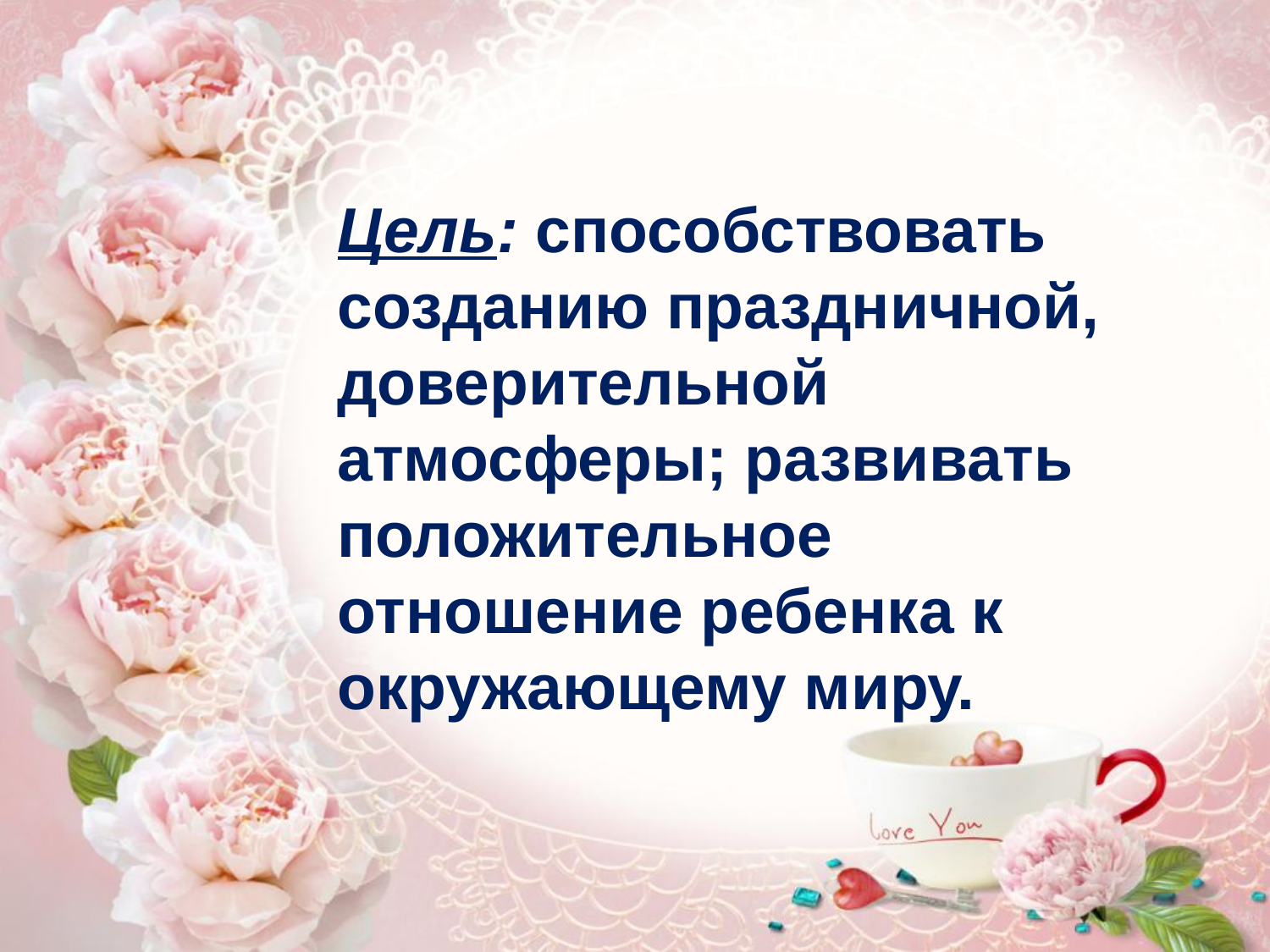

Цель: способствовать созданию праздничной, доверительной атмосферы; развивать положительное отношение ребенка к окружающему миру.